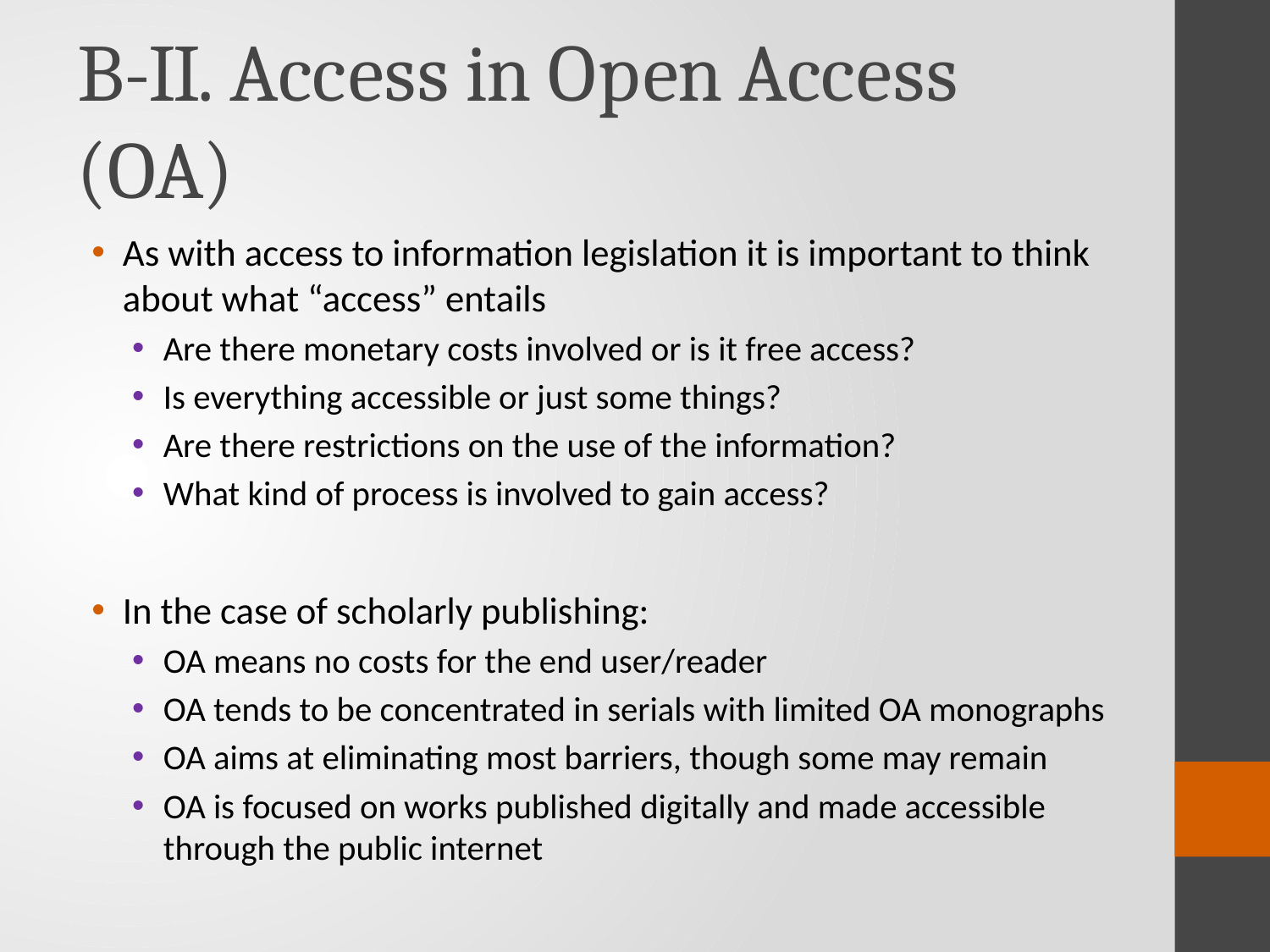

# B-II. Access in Open Access (OA)
As with access to information legislation it is important to think about what “access” entails
Are there monetary costs involved or is it free access?
Is everything accessible or just some things?
Are there restrictions on the use of the information?
What kind of process is involved to gain access?

In the case of scholarly publishing:
OA means no costs for the end user/reader
OA tends to be concentrated in serials with limited OA monographs
OA aims at eliminating most barriers, though some may remain
OA is focused on works published digitally and made accessible through the public internet